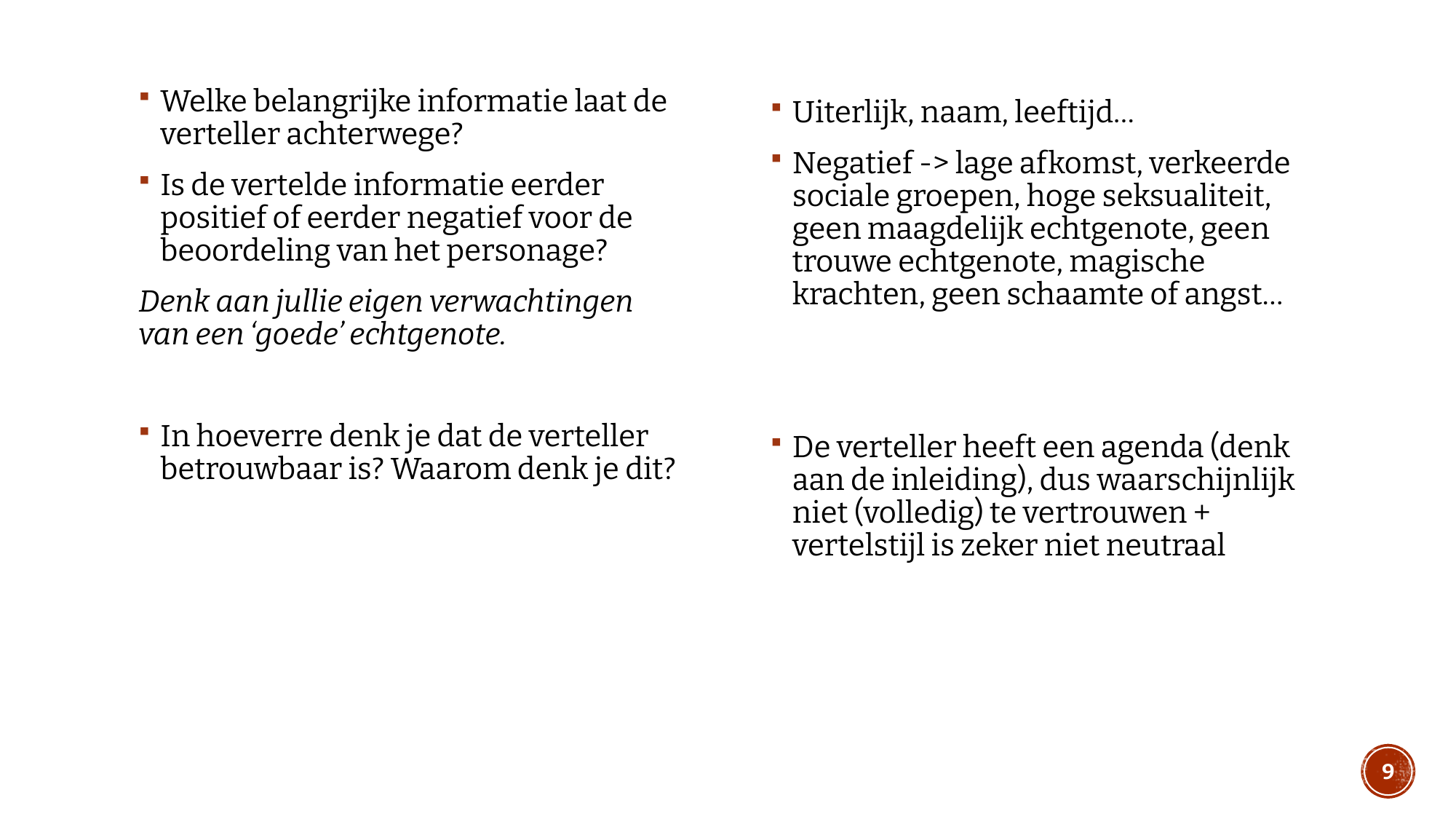

Welke belangrijke informatie laat de verteller achterwege?
Is de vertelde informatie eerder positief of eerder negatief voor de beoordeling van het personage?
Denk aan jullie eigen verwachtingen van een ‘goede’ echtgenote.

In hoeverre denk je dat de verteller betrouwbaar is? Waarom denk je dit?
Uiterlijk, naam, leeftijd…
Negatief -> lage afkomst, verkeerde sociale groepen, hoge seksualiteit, geen maagdelijk echtgenote, geen trouwe echtgenote, magische krachten, geen schaamte of angst…

De verteller heeft een agenda (denk aan de inleiding), dus waarschijnlijk niet (volledig) te vertrouwen + vertelstijl is zeker niet neutraal
9